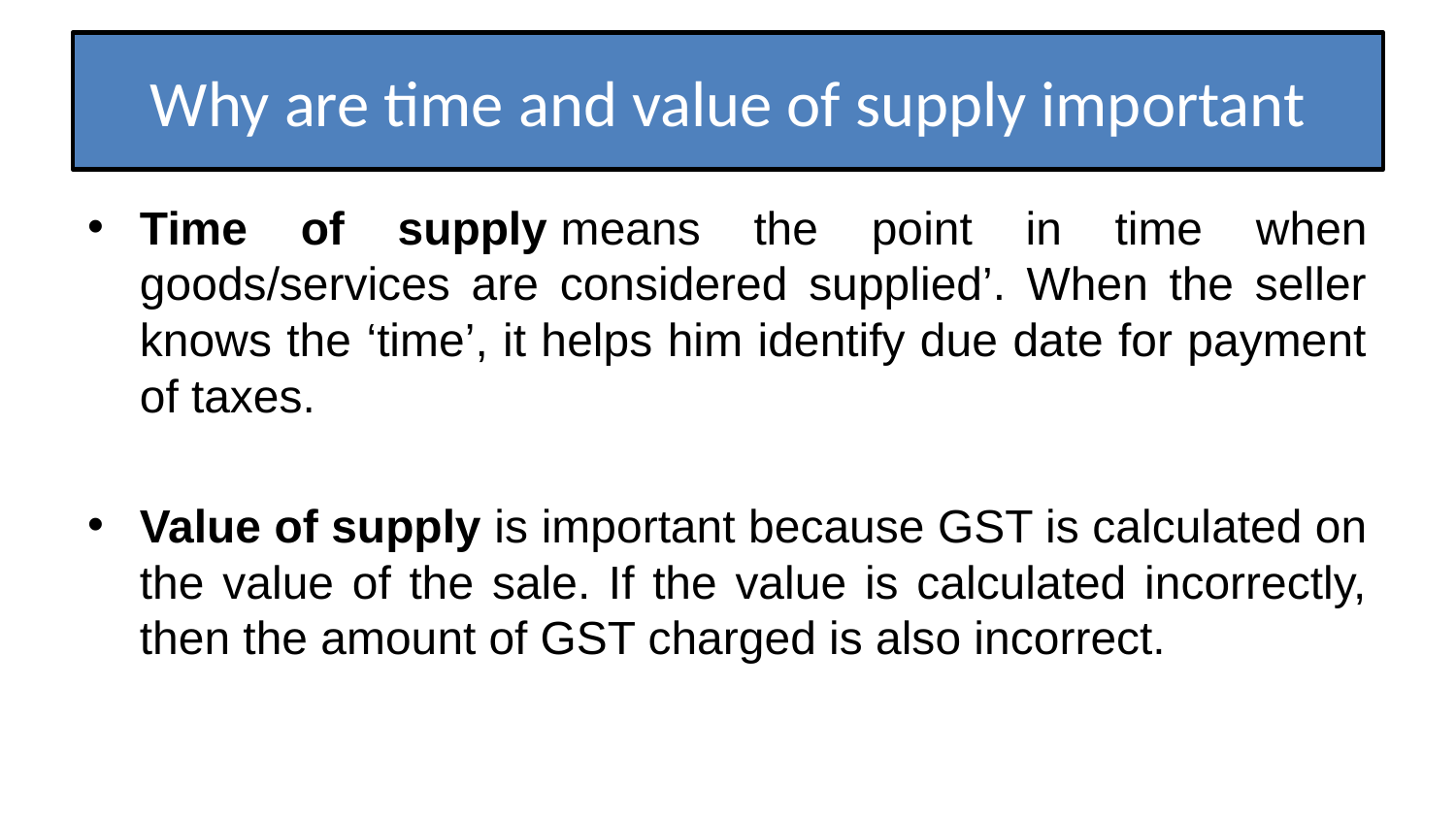

# Why are time and value of supply important
Time of supply means the point in time when goods/services are considered supplied’. When the seller knows the ‘time’, it helps him identify due date for payment of taxes.

Value of supply is important because GST is calculated on the value of the sale. If the value is calculated incorrectly, then the amount of GST charged is also incorrect.